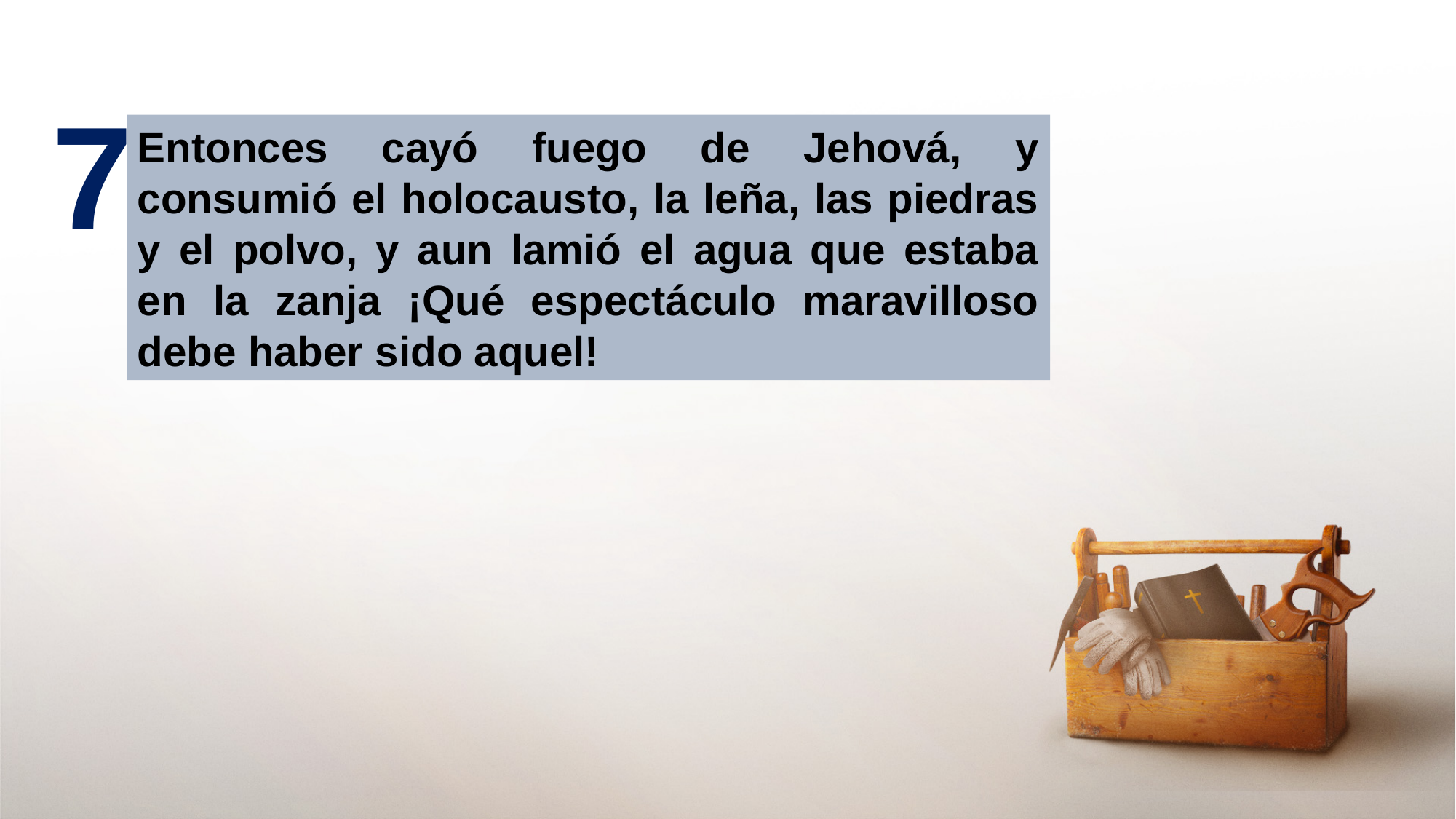

7
Entonces cayó fuego de Jehová, y consumió el holocausto, la leña, las piedras y el polvo, y aun lamió el agua que estaba en la zanja ¡Qué espectáculo maravilloso debe haber sido aquel!